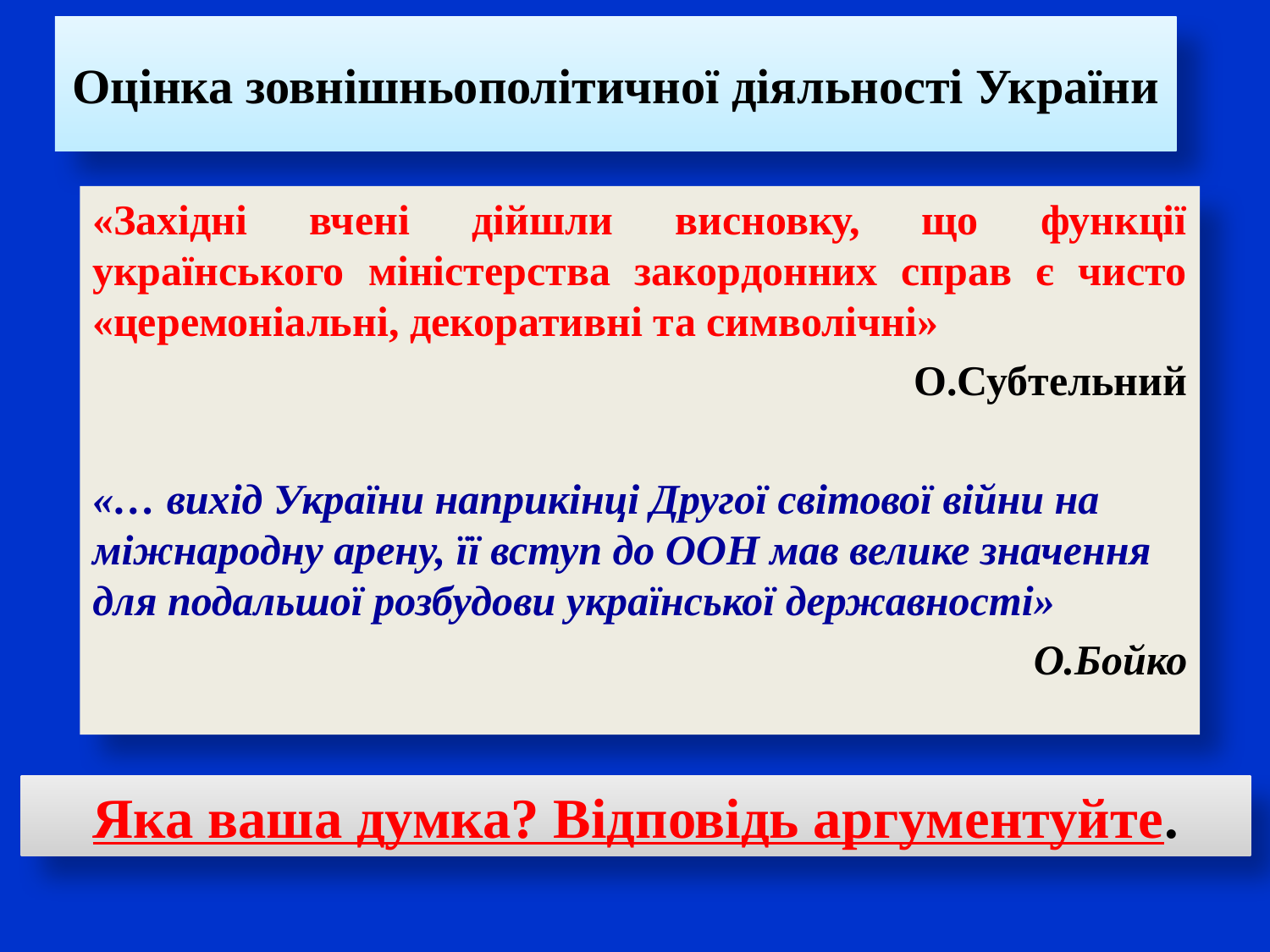

# Оцінка зовнішньополітичної діяльності України
«Західні вчені дійшли висновку, що функції українського міністерства закордонних справ є чисто «церемоніальні, декоративні та символічні»
О.Субтельний

«… вихід України наприкінці Другої світової війни на міжнародну арену, її вступ до ООН мав велике значення для подальшої розбудови української державності»
О.Бойко

Яка ваша думка? Відповідь аргументуйте.